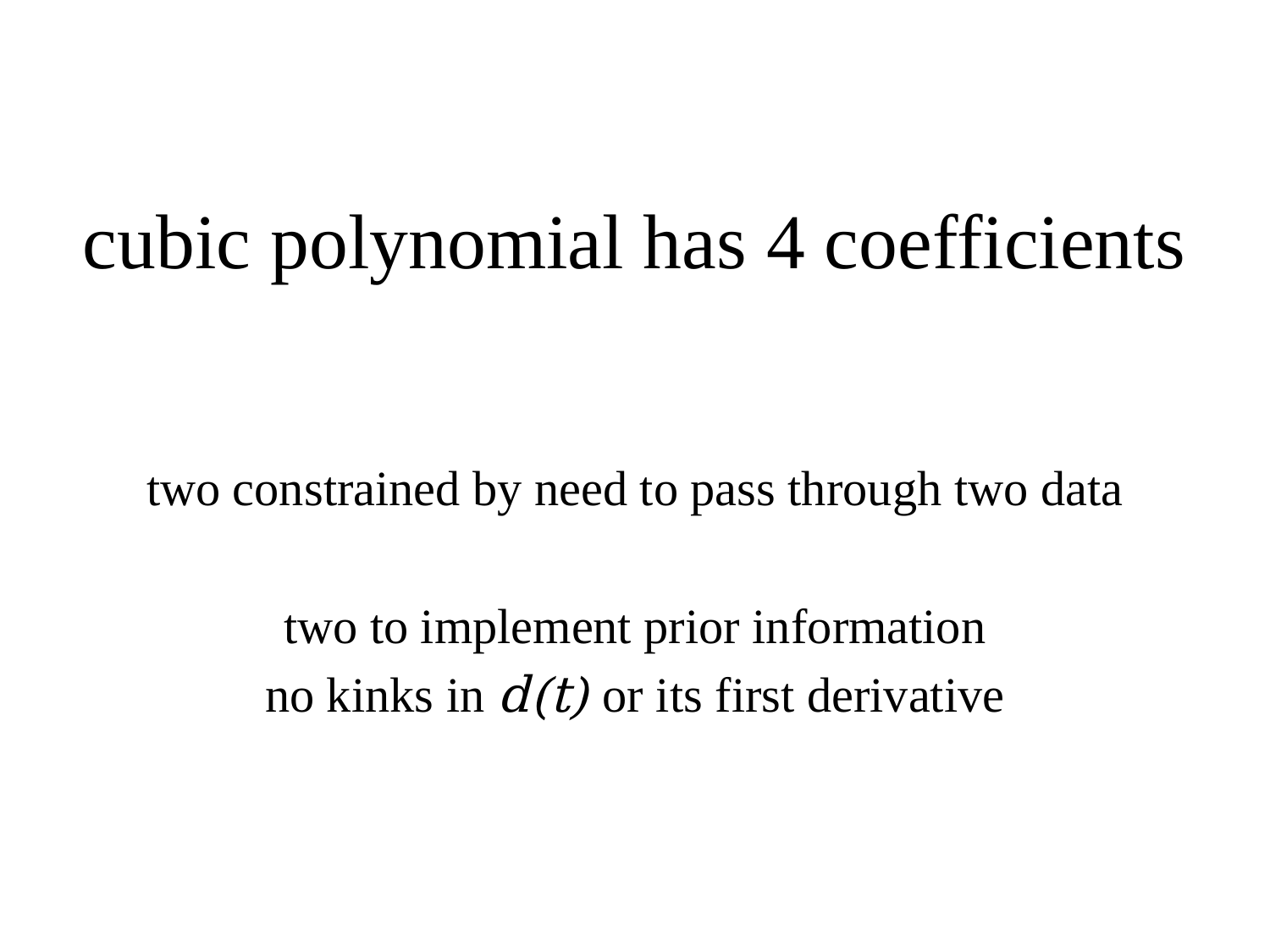

# cubic polynomial has 4 coefficients

two constrained by need to pass through two data

two to implement prior information
no kinks in d(t) or its first derivative